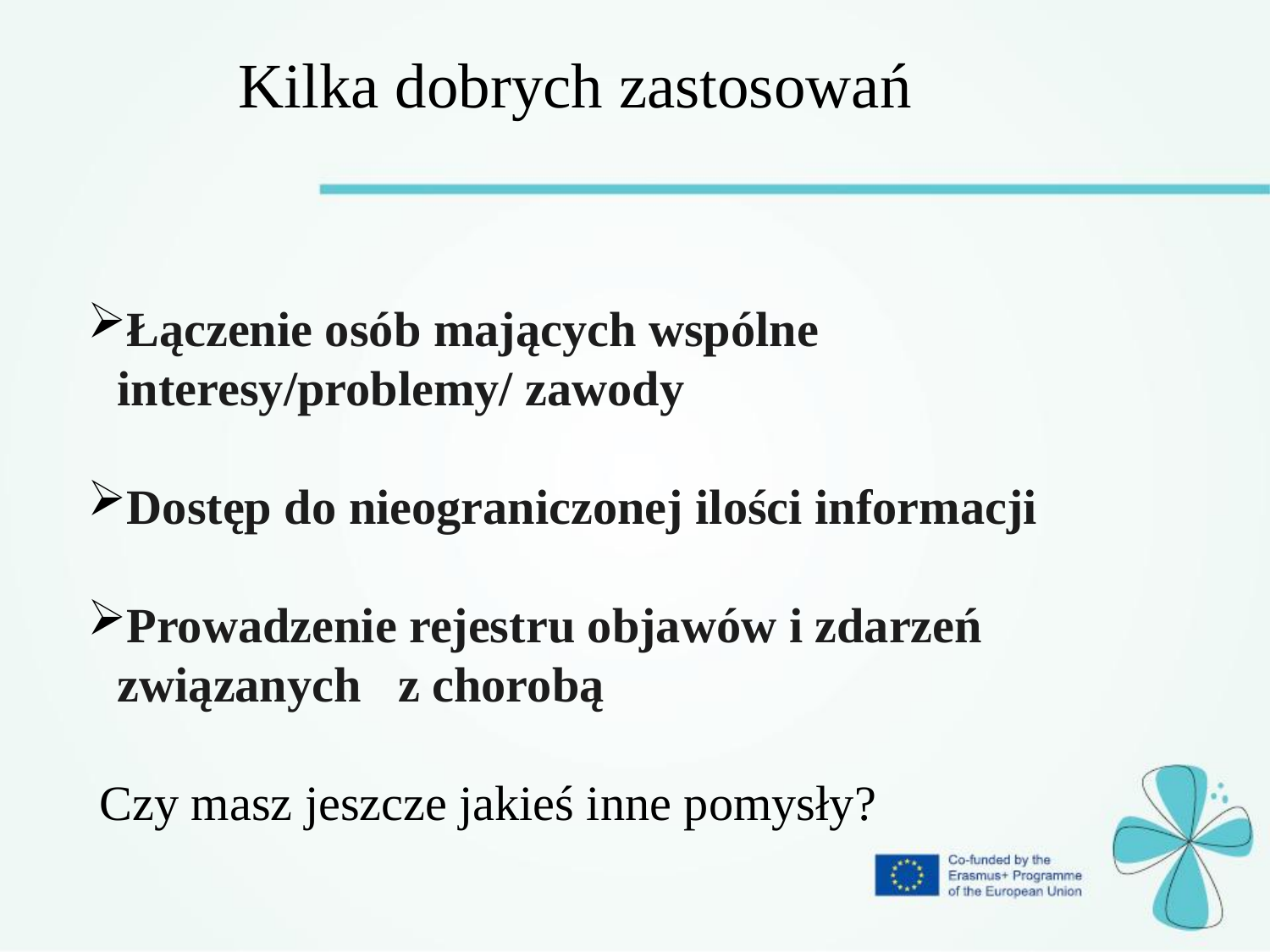

Kilka dobrych zastosowań

Łączenie osób mających wspólne interesy/problemy/ zawody

Dostęp do nieograniczonej ilości informacji

Prowadzenie rejestru objawów i zdarzeń związanych   z chorobą

 Czy masz jeszcze jakieś inne pomysły?